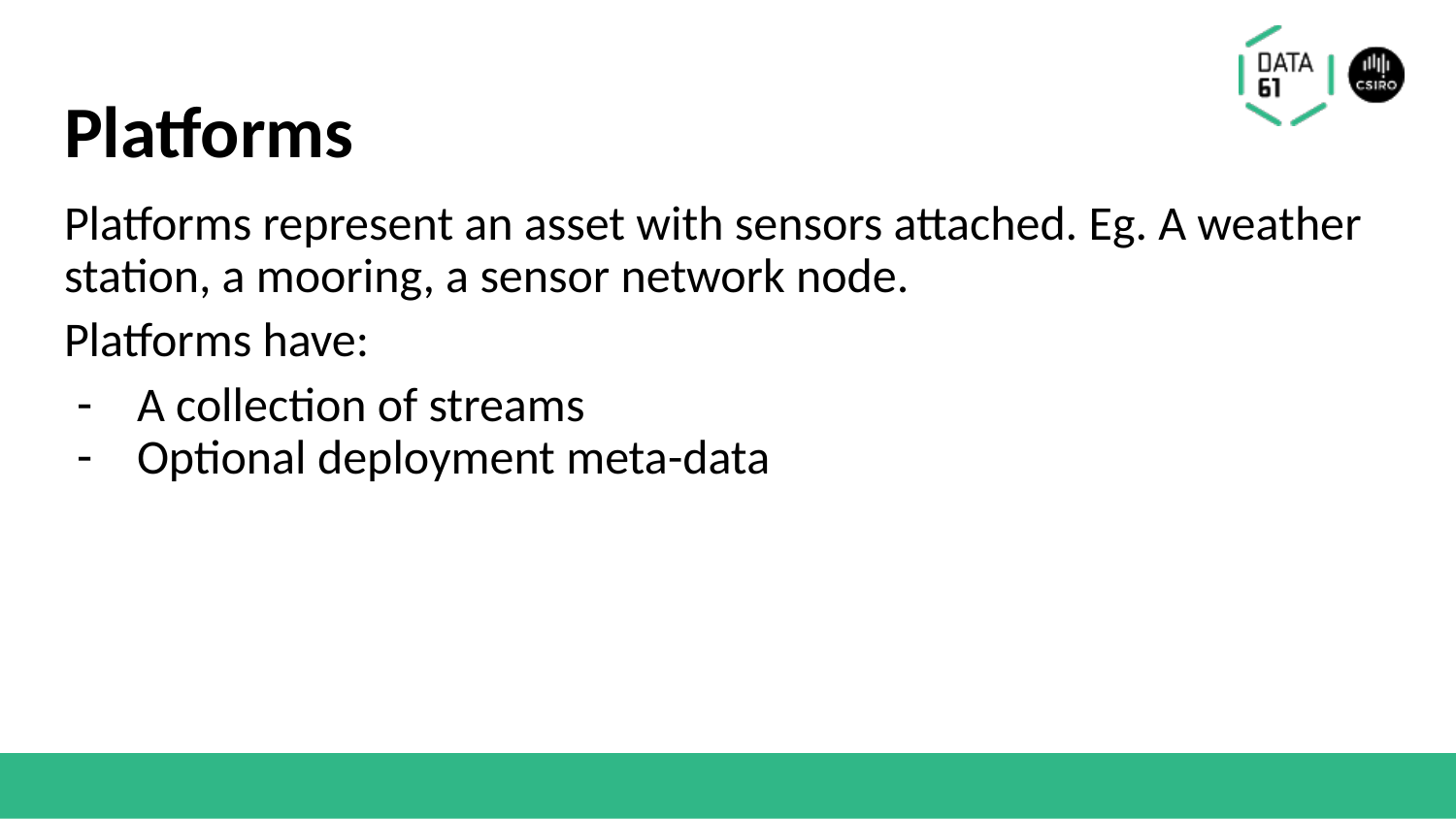

# Platforms
Platforms represent an asset with sensors attached. Eg. A weather station, a mooring, a sensor network node.
Platforms have:
A collection of streams
Optional deployment meta-data